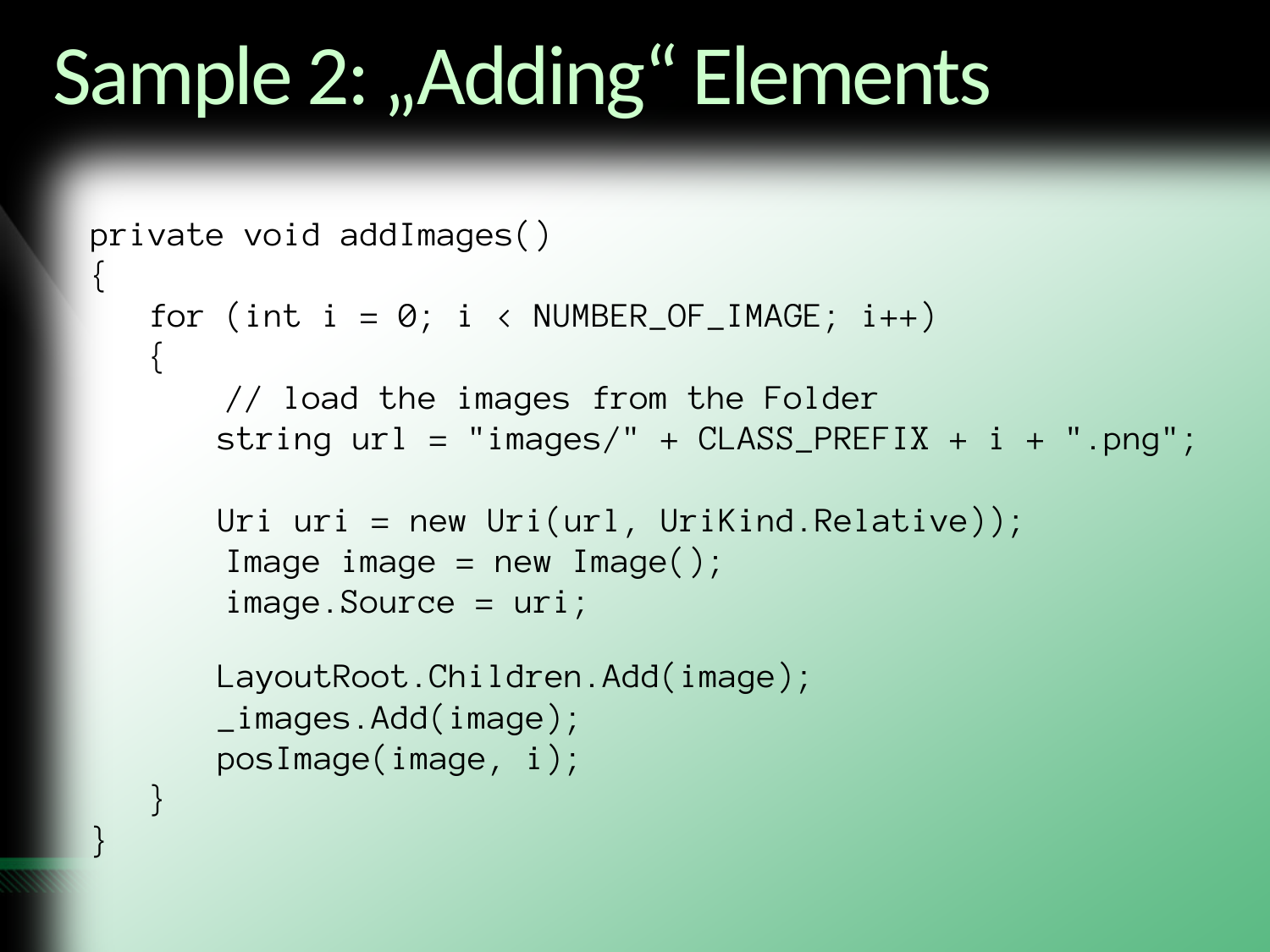

# Sample 2: „Adding“ Elements
private void addImages()
{
   for (int i = 0; i < NUMBER_OF_IMAGE; i++)
   {
       // load the images from the Folder
	string url = "images/" + CLASS_PREFIX + i + ".png";

	Uri uri = new Uri(url, UriKind.Relative));
       Image image = new Image();
       image.Source = uri;
	LayoutRoot.Children.Add(image);
	_images.Add(image);
	posImage(image, i);
   }
}